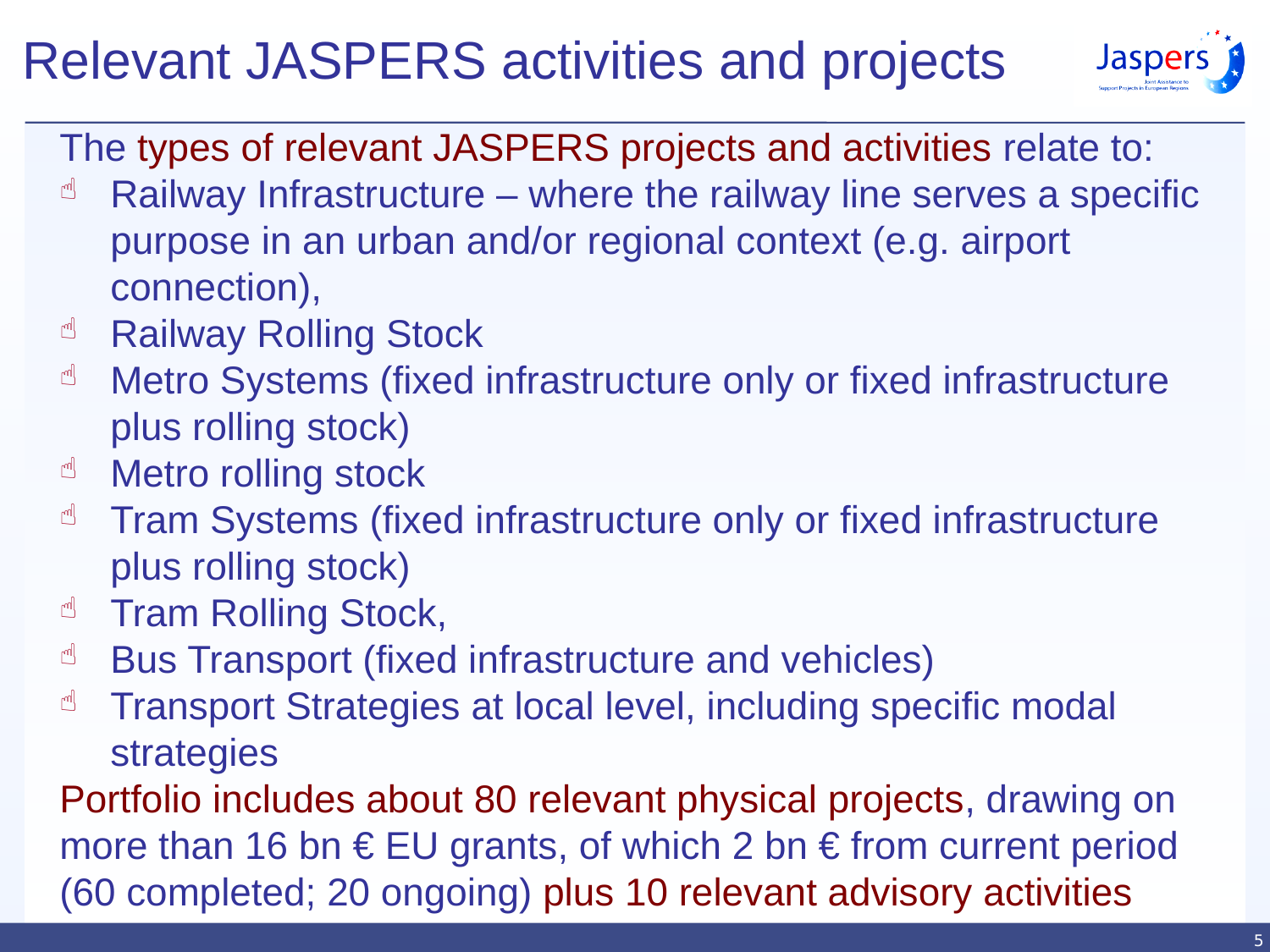

Relevant JASPERS activities and projects
The types of relevant JASPERS projects and activities relate to:
Railway Infrastructure – where the railway line serves a specific purpose in an urban and/or regional context (e.g. airport connection),
Railway Rolling Stock
Metro Systems (fixed infrastructure only or fixed infrastructure plus rolling stock)
Metro rolling stock
Tram Systems (fixed infrastructure only or fixed infrastructure plus rolling stock)
Tram Rolling Stock,
Bus Transport (fixed infrastructure and vehicles)
Transport Strategies at local level, including specific modal strategies
Portfolio includes about 80 relevant physical projects, drawing on more than 16 bn € EU grants, of which 2 bn € from current period (60 completed; 20 ongoing) plus 10 relevant advisory activities

5